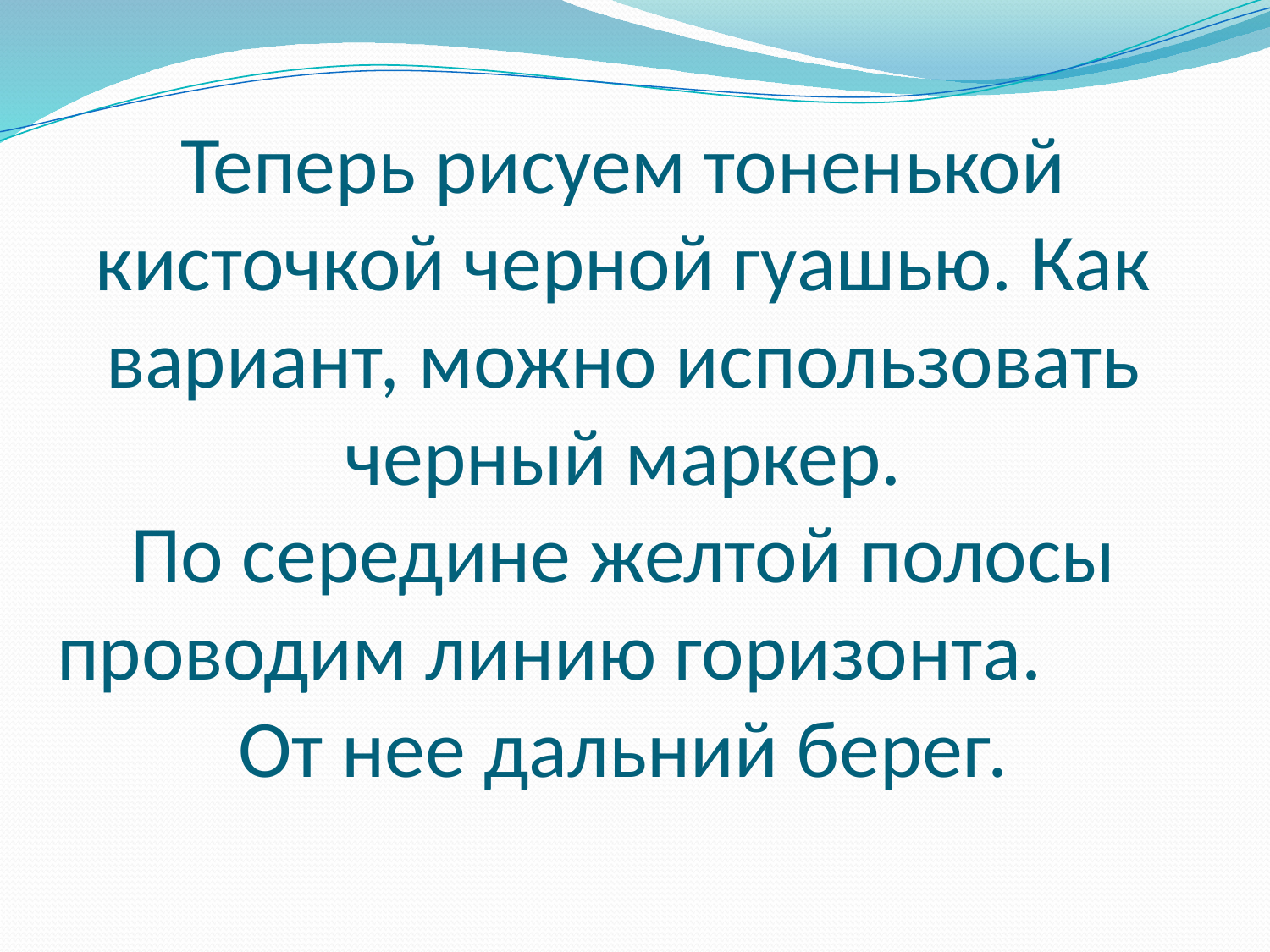

# Теперь рисуем тоненькой кисточкой черной гуашью. Как вариант, можно использовать черный маркер. По середине желтой полосы проводим линию горизонта.         От нее дальний берег.